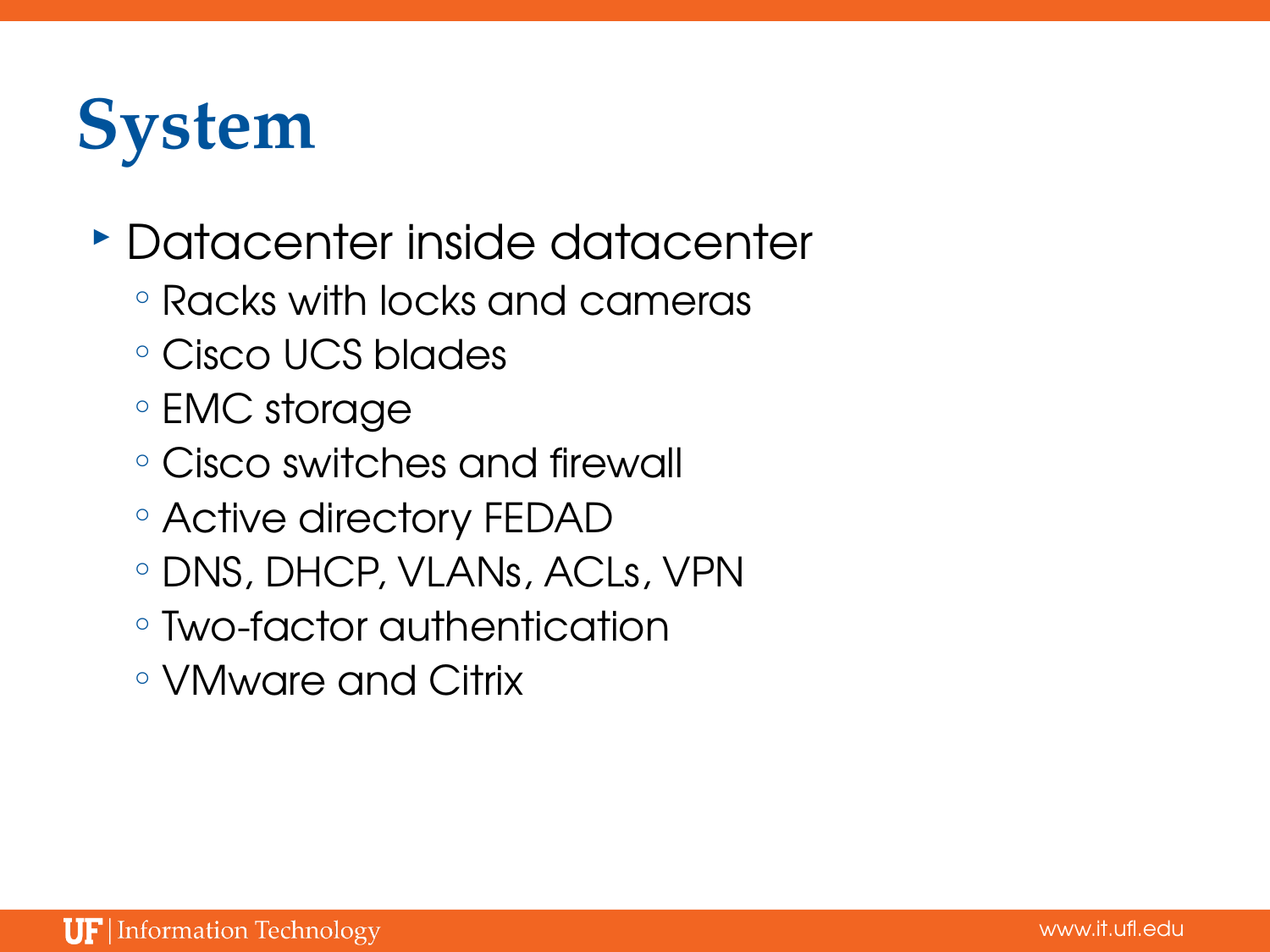

# System
Datacenter inside datacenter
Racks with locks and cameras
Cisco UCS blades
EMC storage
Cisco switches and firewall
Active directory FEDAD
DNS, DHCP, VLANs, ACLs, VPN
Two-factor authentication
VMware and Citrix